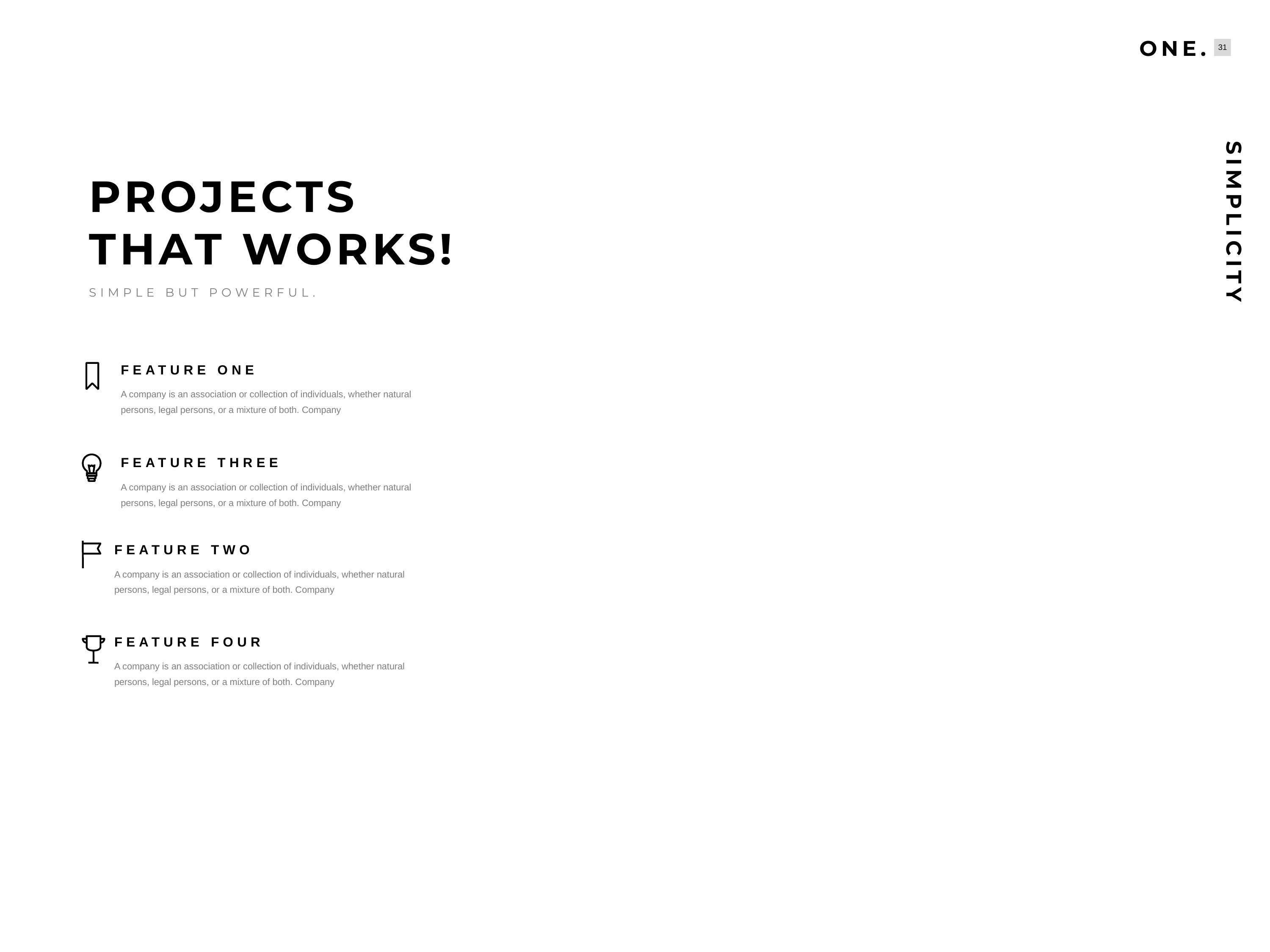

PROJECTS
THAT WORKS!
SIMPLE BUT POWERFUL.
SIMPLICITY
FEATURE ONE

A company is an association or collection of individuals, whether natural persons, legal persons, or a mixture of both. Company
FEATURE THREE

A company is an association or collection of individuals, whether natural persons, legal persons, or a mixture of both. Company

FEATURE TWO

A company is an association or collection of individuals, whether natural persons, legal persons, or a mixture of both. Company
FEATURE FOUR

A company is an association or collection of individuals, whether natural persons, legal persons, or a mixture of both. Company